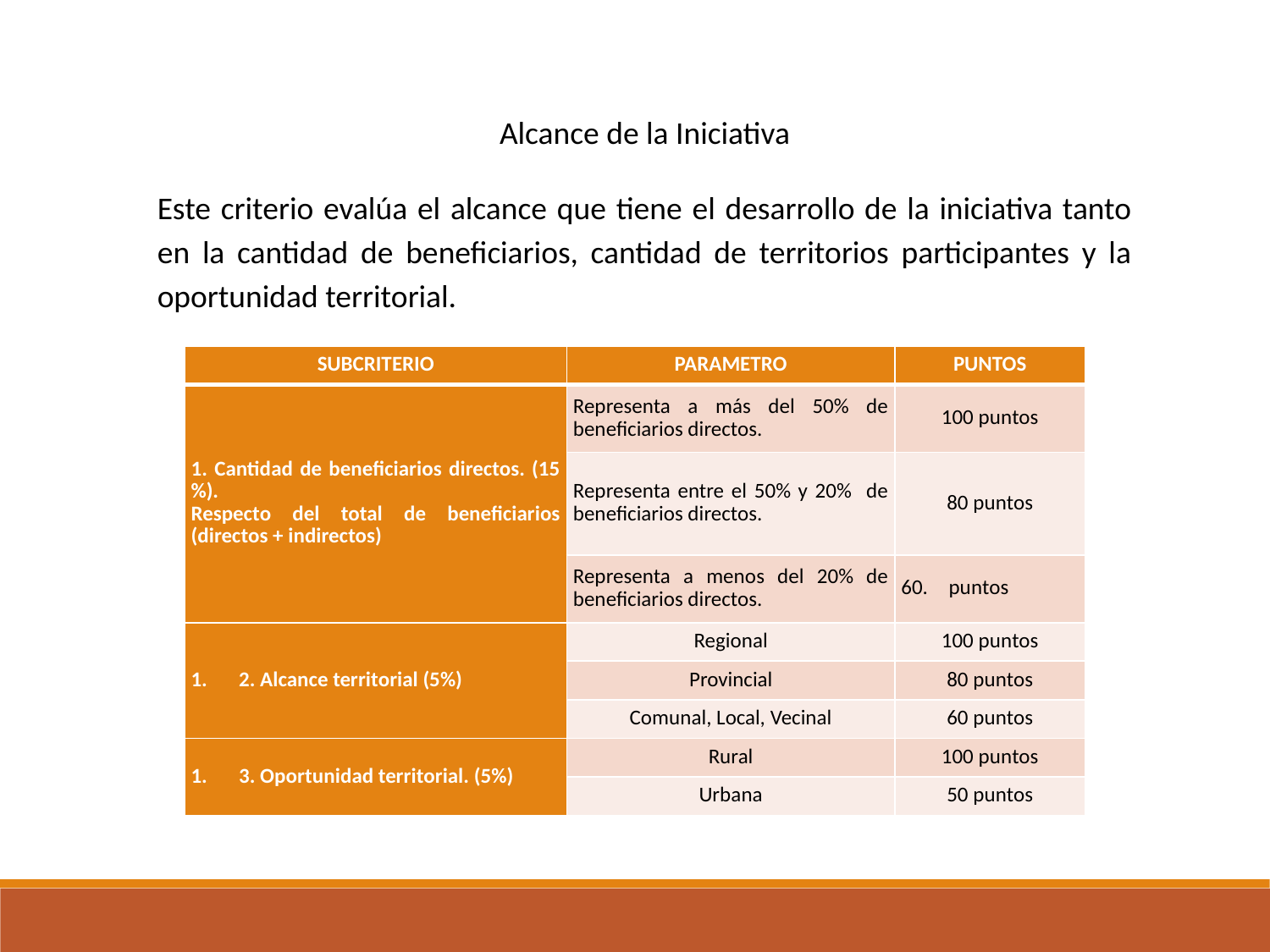

Alcance de la Iniciativa
Este criterio evalúa el alcance que tiene el desarrollo de la iniciativa tanto en la cantidad de beneficiarios, cantidad de territorios participantes y la oportunidad territorial.
| SUBCRITERIO | PARAMETRO | PUNTOS |
| --- | --- | --- |
| 1. Cantidad de beneficiarios directos. (15 %). Respecto del total de beneficiarios (directos + indirectos) | Representa a más del 50% de beneficiarios directos. | 100 puntos |
|  | Representa entre el 50% y 20% de beneficiarios directos. | 80 puntos |
|  | Representa a menos del 20% de beneficiarios directos. | puntos |
| 2. Alcance territorial (5%) | Regional | 100 puntos |
|  | Provincial | 80 puntos |
|  | Comunal, Local, Vecinal | 60 puntos |
| 3. Oportunidad territorial. (5%) | Rural | 100 puntos |
|  | Urbana | 50 puntos |